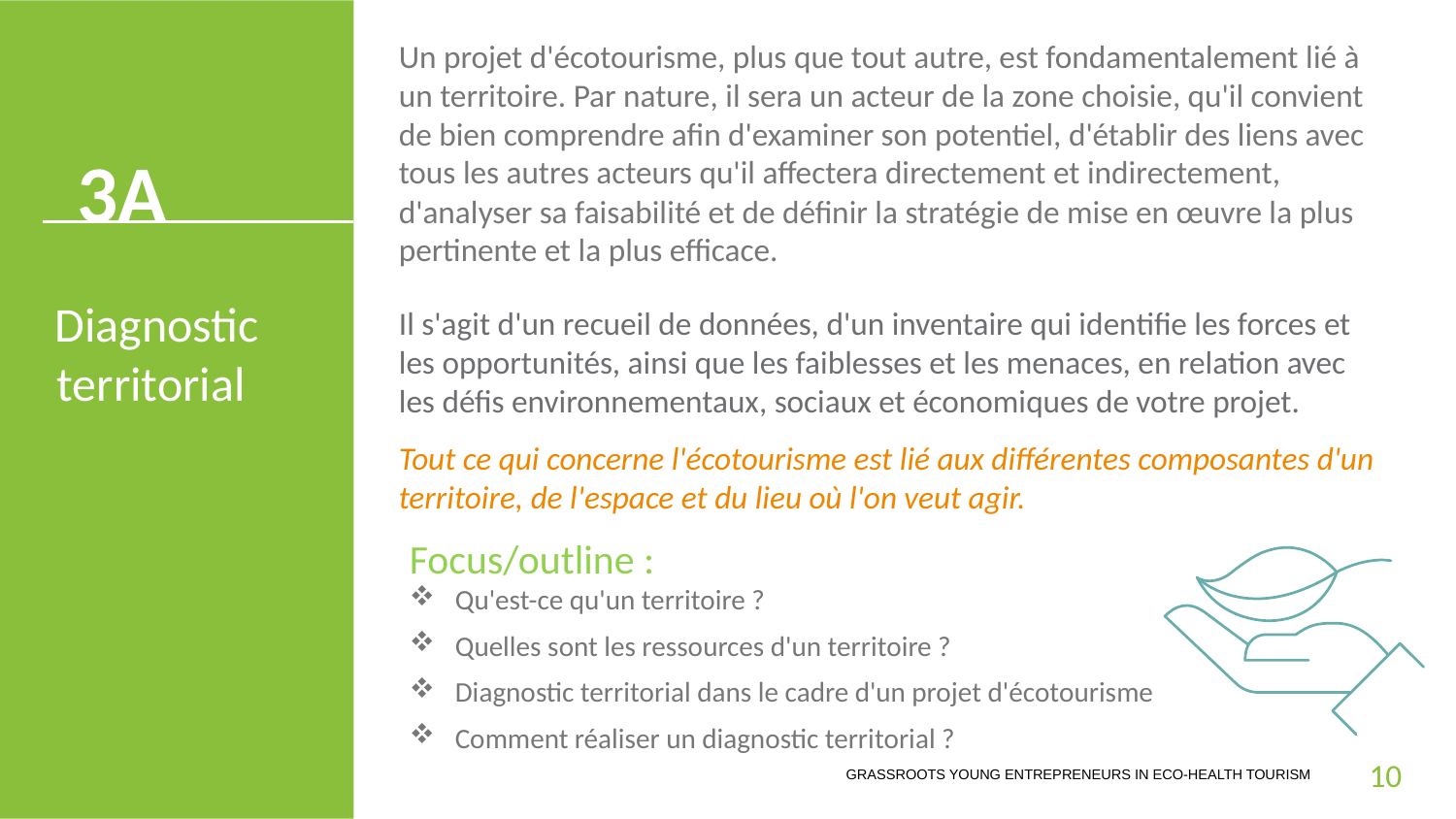

Un projet d'écotourisme, plus que tout autre, est fondamentalement lié à un territoire. Par nature, il sera un acteur de la zone choisie, qu'il convient de bien comprendre afin d'examiner son potentiel, d'établir des liens avec tous les autres acteurs qu'il affectera directement et indirectement, d'analyser sa faisabilité et de définir la stratégie de mise en œuvre la plus pertinente et la plus efficace.

Tout ce qui concerne l'écotourisme est lié aux différentes composantes d'un territoire, de l'espace et du lieu où l'on veut agir.
3A
3A
Diagnostic territorial

Il s'agit d'un recueil de données, d'un inventaire qui identifie les forces et les opportunités, ainsi que les faiblesses et les menaces, en relation avec les défis environnementaux, sociaux et économiques de votre projet.

Focus/outline :
Qu'est-ce qu'un territoire ?
Quelles sont les ressources d'un territoire ?
Diagnostic territorial dans le cadre d'un projet d'écotourisme
Comment réaliser un diagnostic territorial ?

Rôles dans l'équipe
10
GRASSROOTS YOUNG ENTREPRENEURS IN ECO-HEALTH TOURISM